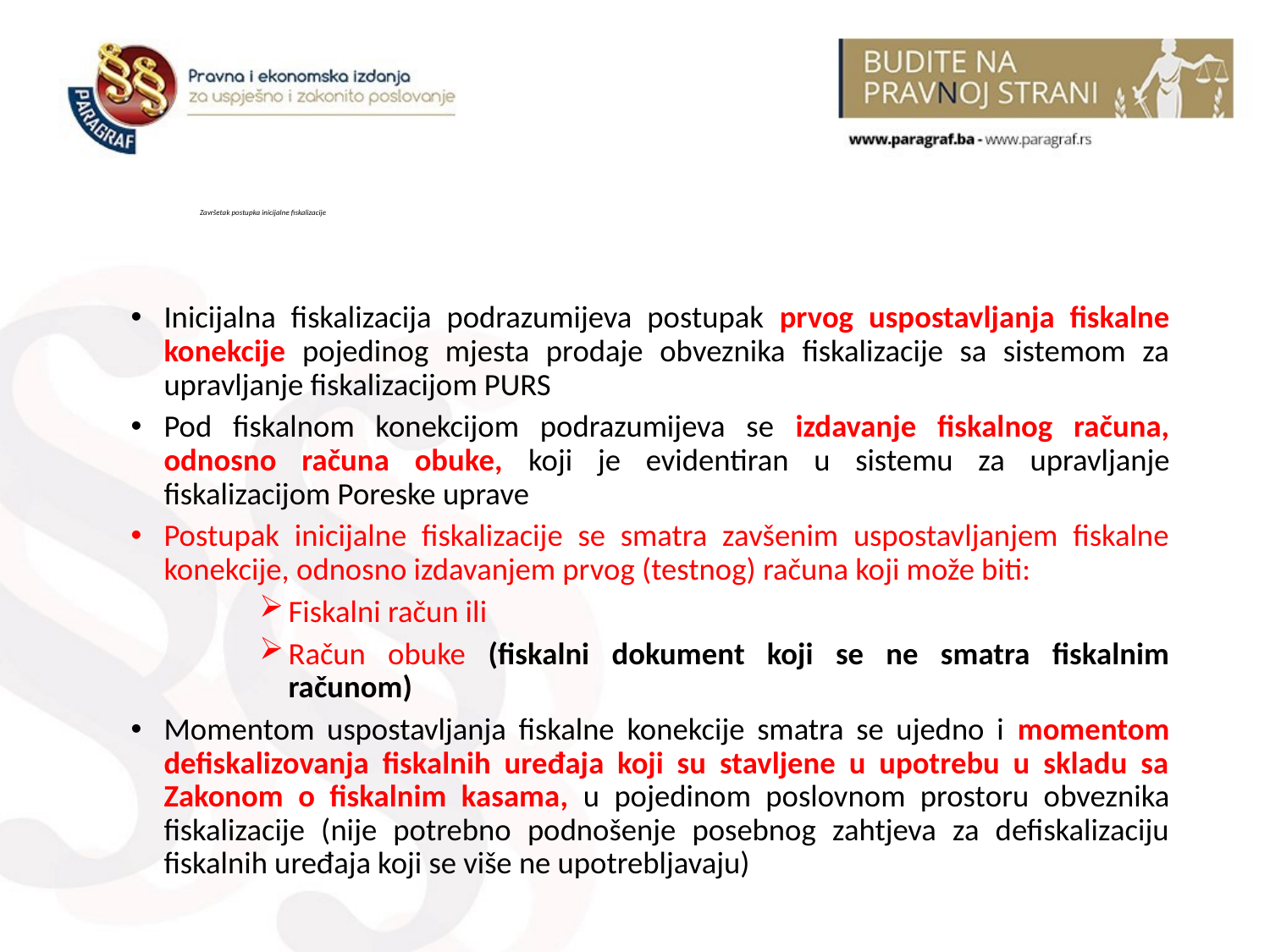

# Završetak postupka inicijalne fiskalizacije

Inicijalna fiskalizacija podrazumijeva postupak prvog uspostavljanja fiskalne konekcije pojedinog mjesta prodaje obveznika fiskalizacije sa sistemom za upravljanje fiskalizacijom PURS
Pod fiskalnom konekcijom podrazumijeva se izdavanje fiskalnog računa, odnosno računa obuke, koji je evidentiran u sistemu za upravljanje fiskalizacijom Poreske uprave
Postupak inicijalne fiskalizacije se smatra zavšenim uspostavljanjem fiskalne konekcije, odnosno izdavanjem prvog (testnog) računa koji može biti:
Fiskalni račun ili
Račun obuke (fiskalni dokument koji se ne smatra fiskalnim računom)
Momentom uspostavljanja fiskalne konekcije smatra se ujedno i momentom defiskalizovanja fiskalnih uređaja koji su stavljene u upotrebu u skladu sa Zakonom o fiskalnim kasama, u pojedinom poslovnom prostoru obveznika fiskalizacije (nije potrebno podnošenje posebnog zahtjeva za defiskalizaciju fiskalnih uređaja koji se više ne upotrebljavaju)